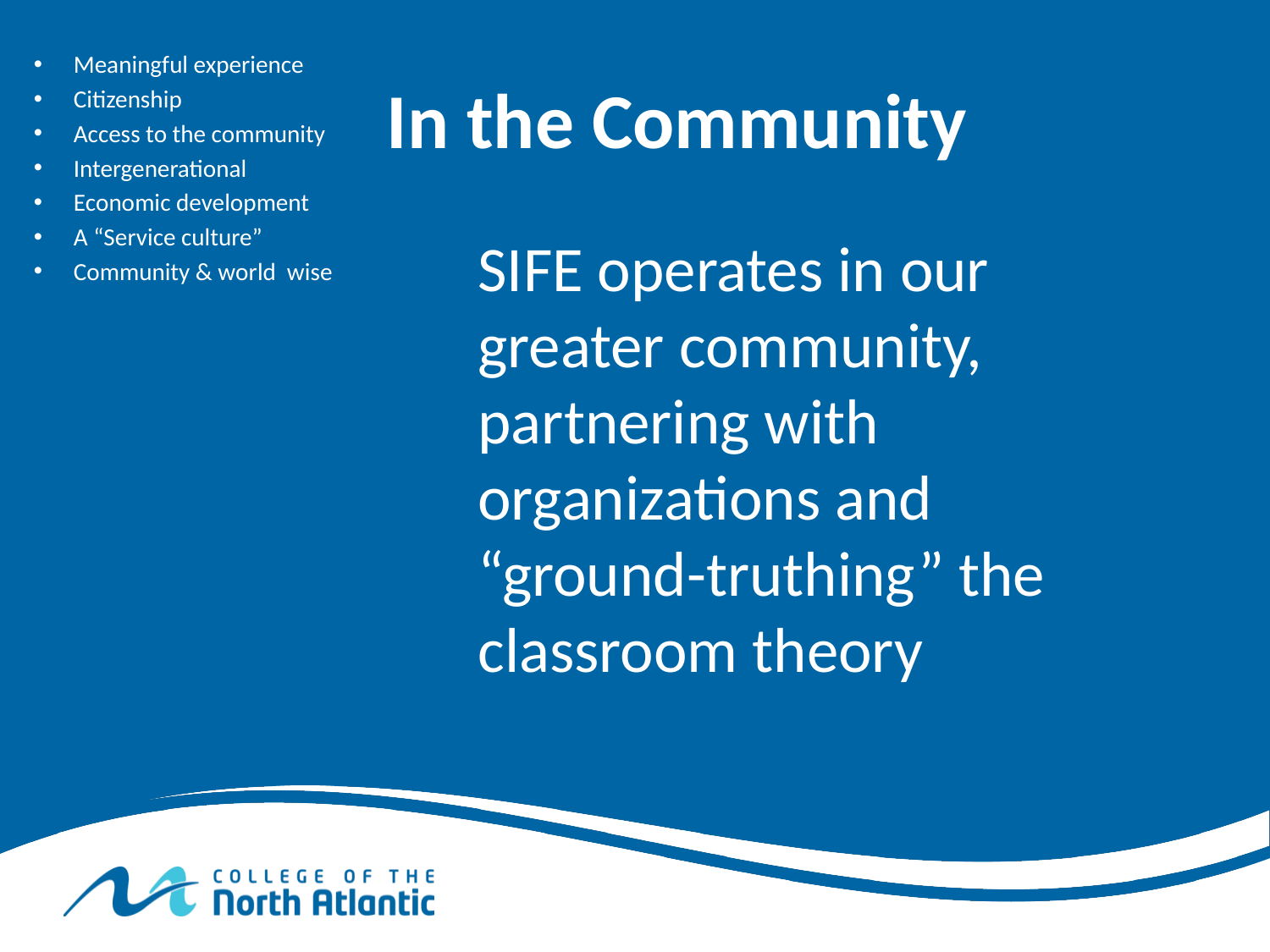

# In the Community
Meaningful experience
Citizenship
Access to the community
Intergenerational
Economic development
A “Service culture”
Community & world  wise

SIFE operates in our greater community, partnering with organizations and “ground-truthing” the classroom theory